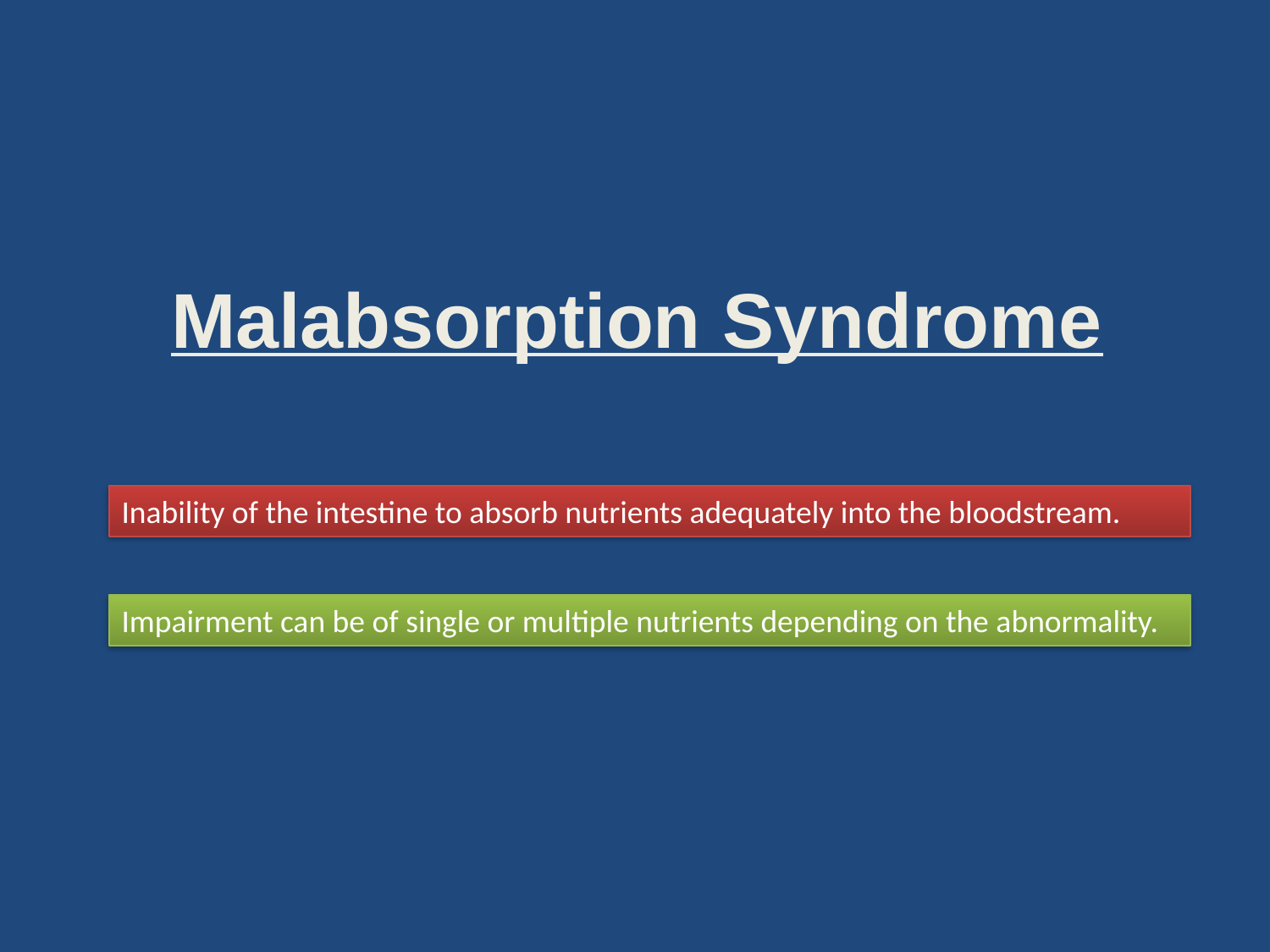

Malabsorption Syndrome
Inability of the intestine to absorb nutrients adequately into the bloodstream.
Impairment can be of single or multiple nutrients depending on the abnormality.